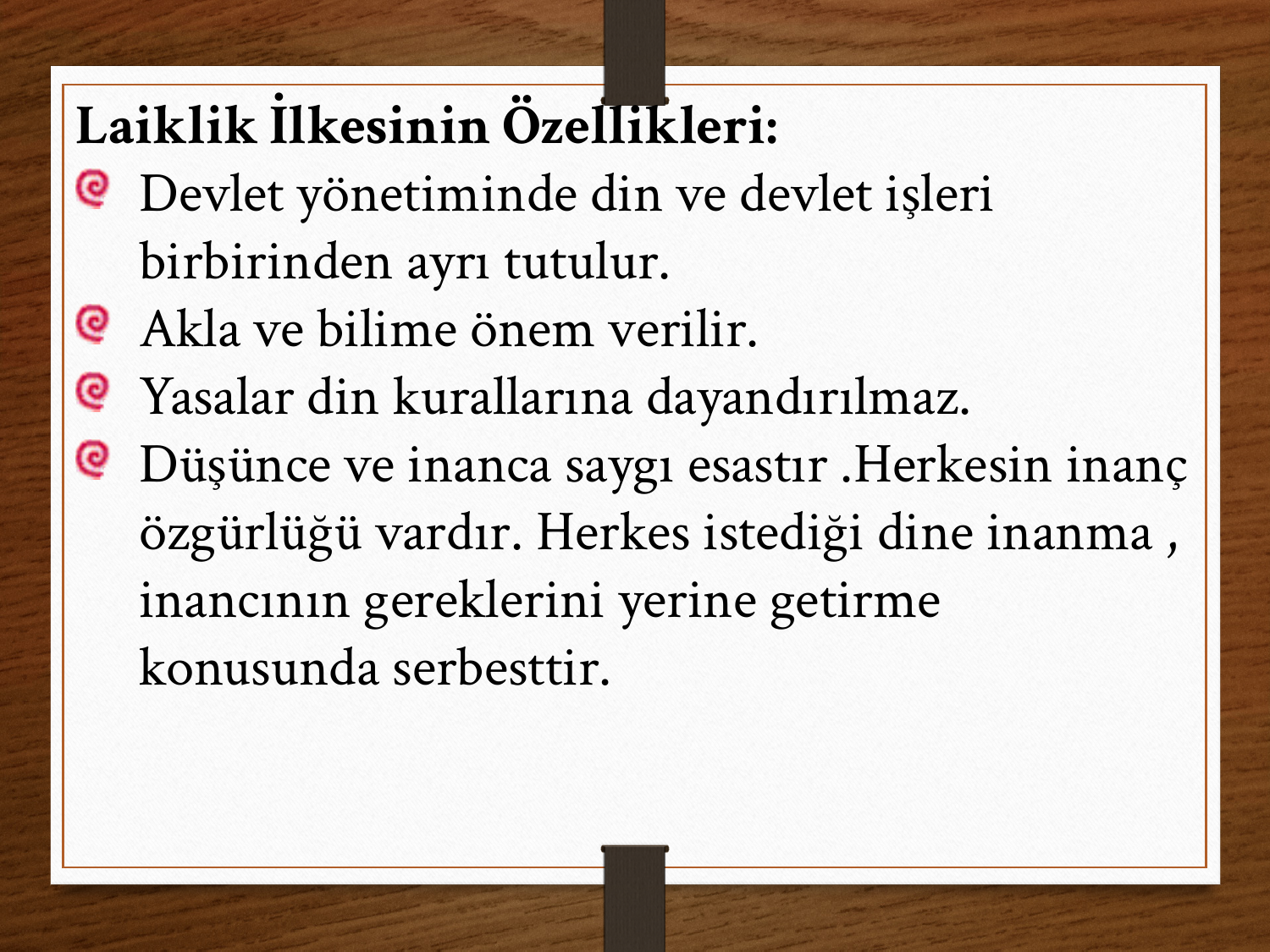

Laiklik İlkesinin Özellikleri:
Devlet yönetiminde din ve devlet işleri birbirinden ayrı tutulur.
Akla ve bilime önem verilir.
Yasalar din kurallarına dayandırılmaz.
Düşünce ve inanca saygı esastır .Herkesin inanç özgürlüğü vardır. Herkes istediği dine inanma , inancının gereklerini yerine getirme konusunda serbesttir.